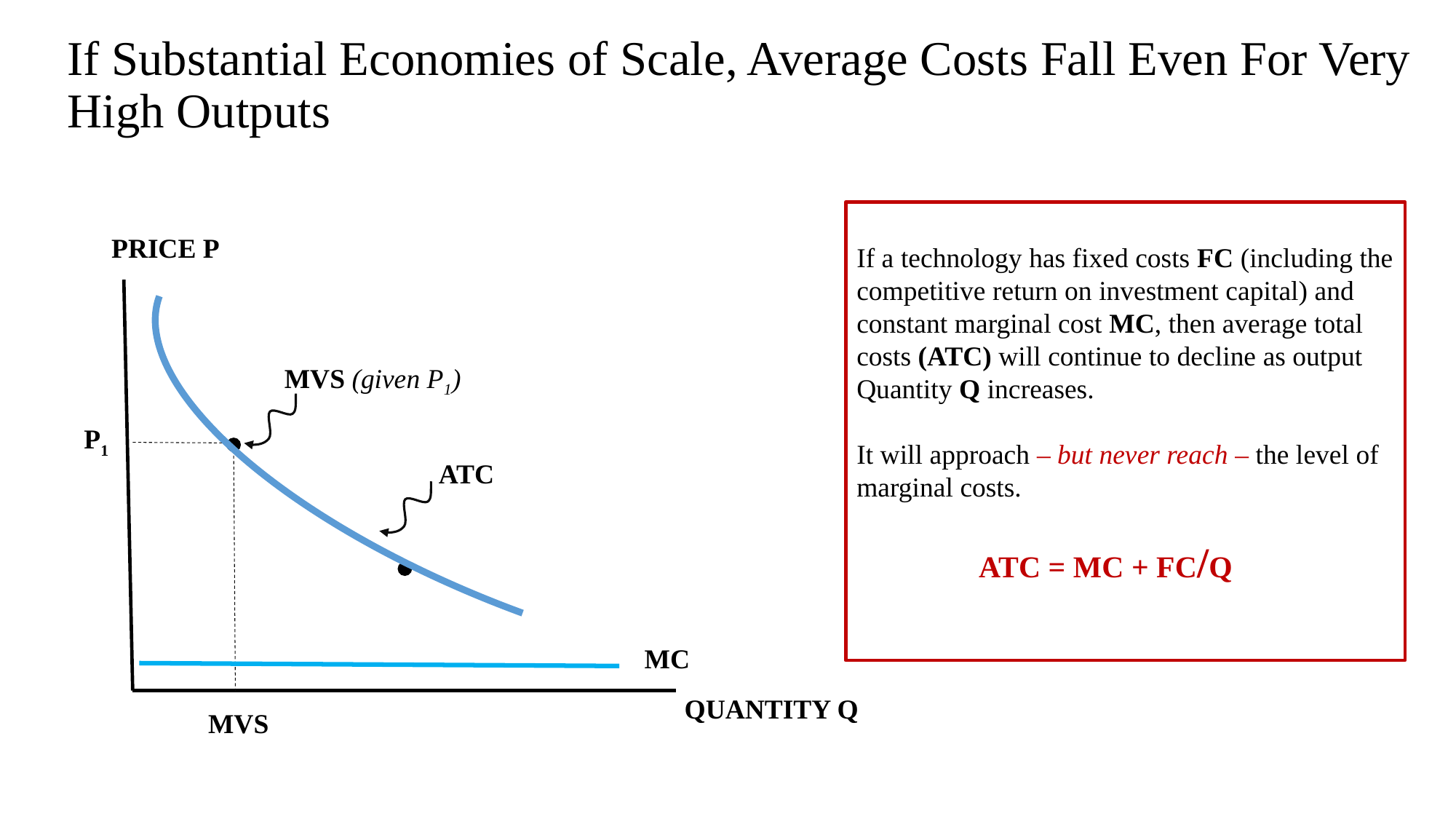

# If Substantial Economies of Scale, Average Costs Fall Even For Very High Outputs

If a technology has fixed costs FC (including the competitive return on investment capital) and constant marginal cost MC, then average total costs (ATC) will continue to decline as output Quantity Q increases.

It will approach – but never reach – the level of marginal costs.

                ATC = MC + FC/Q

PRICE P

MVS (given P1)

ATC

MVS
P1

MC
QUANTITY Q